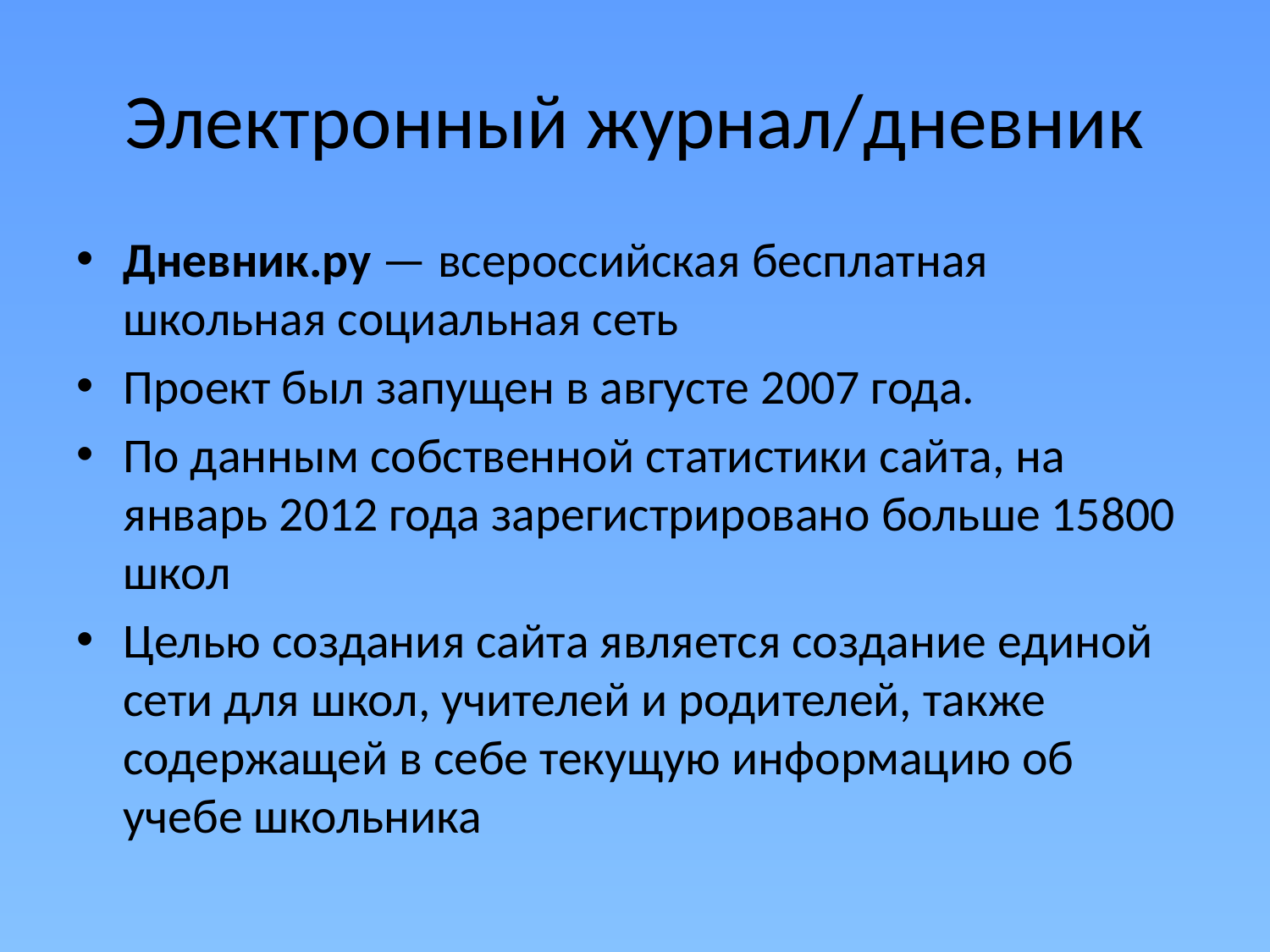

# Электронный журнал/дневник
Дневник.ру — всероссийская бесплатная школьная социальная сеть
Проект был запущен в августе 2007 года.
По данным собственной статистики сайта, на январь 2012 года зарегистрировано больше 15800 школ
Целью создания сайта является создание единой сети для школ, учителей и родителей, также содержащей в себе текущую информацию об учебе школьника